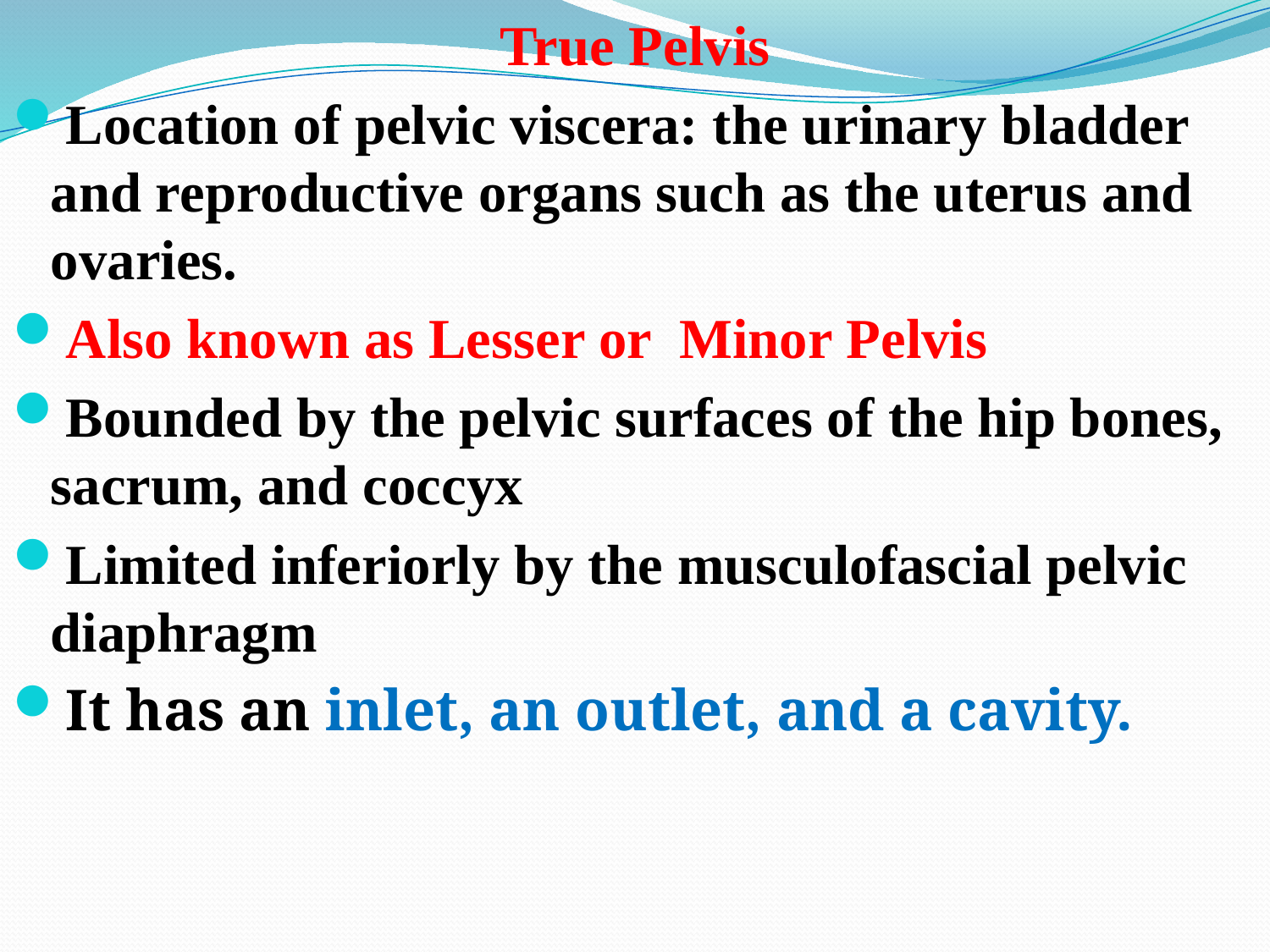

True Pelvis
Location of pelvic viscera: the urinary bladder and reproductive organs such as the uterus and ovaries.
Also known as Lesser or  Minor Pelvis
Bounded by the pelvic surfaces of the hip bones, sacrum, and coccyx
Limited inferiorly by the musculofascial pelvic diaphragm
It has an inlet, an outlet, and a cavity.